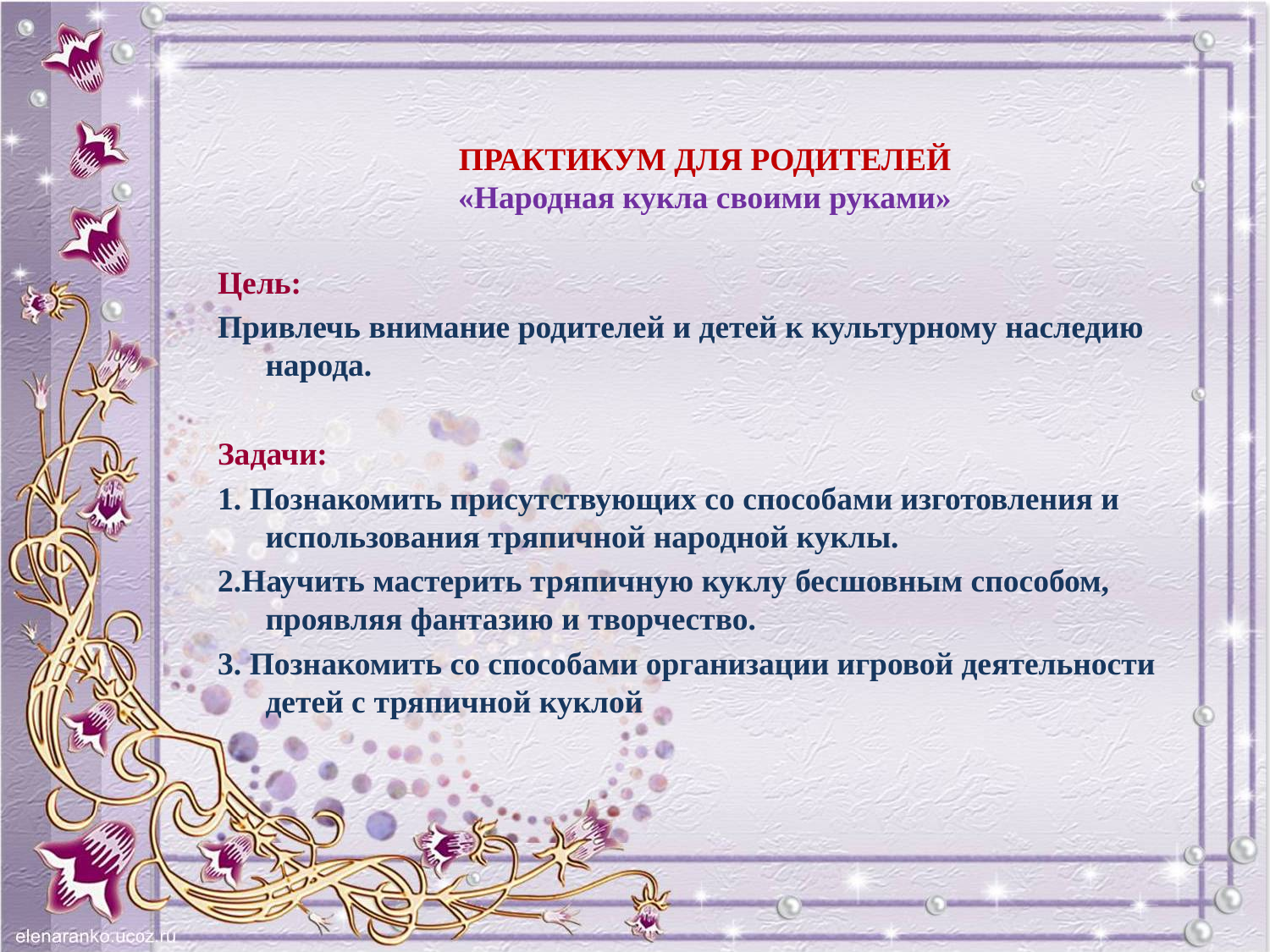

# ПРАКТИКУМ ДЛЯ РОДИТЕЛЕЙ «Народная кукла своими руками»
Цель:
Привлечь внимание родителей и детей к культурному наследию народа.

Задачи:
1. Познакомить присутствующих со способами изготовления и использования тряпичной народной куклы.
2.Научить мастерить тряпичную куклу бесшовным способом, проявляя фантазию и творчество.
3. Познакомить со способами организации игровой деятельности детей с тряпичной куклой